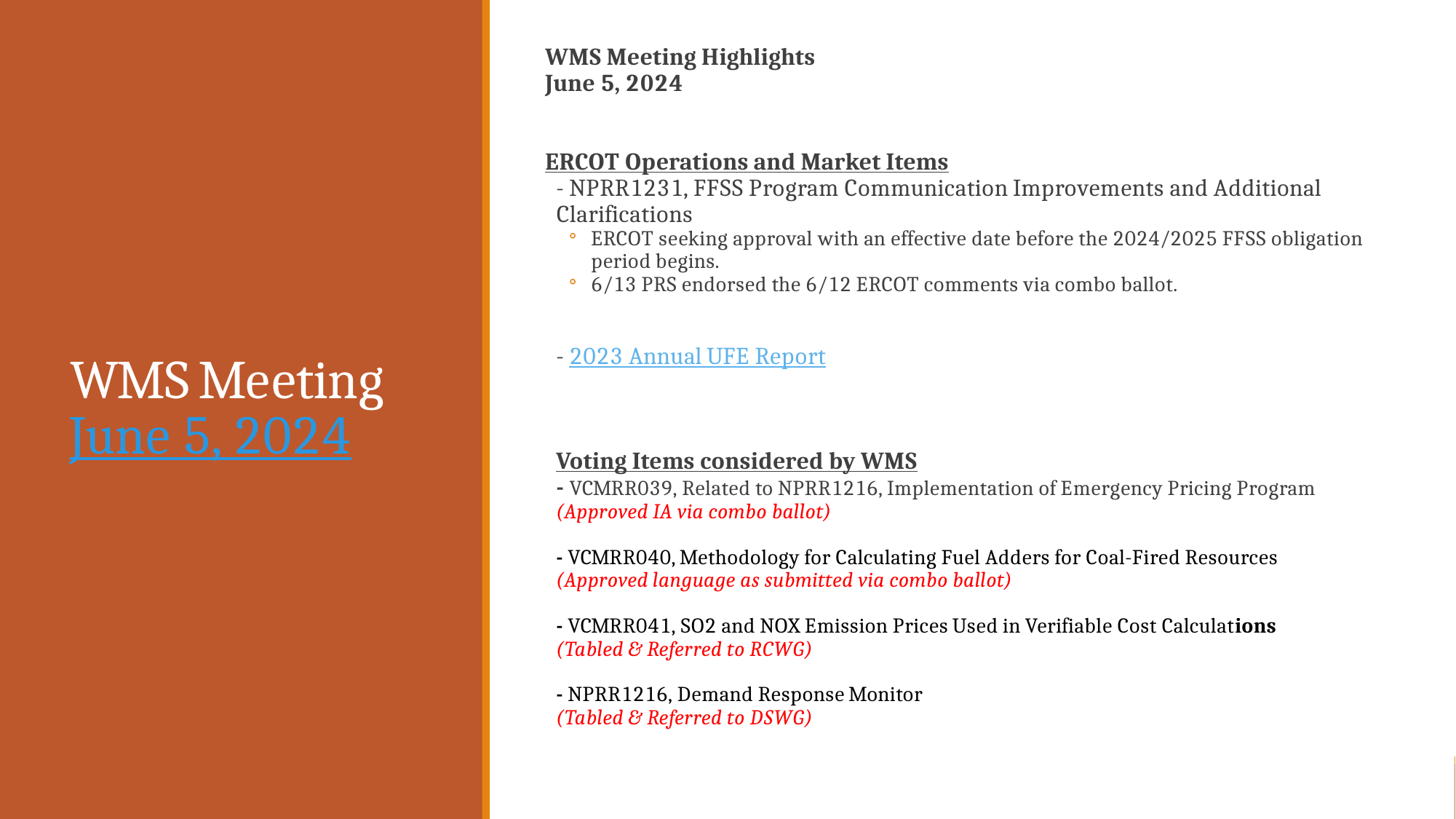

WMS Meeting Highlights
June 5, 2024

ERCOT Operations and Market Items
- NPRR1231, FFSS Program Communication Improvements and Additional Clarifications
ERCOT seeking approval with an effective date before the 2024/2025 FFSS obligation period begins.
6/13 PRS endorsed the 6/12 ERCOT comments via combo ballot.

- 2023 Annual UFE Report

Voting Items considered by WMS
- VCMRR039, Related to NPRR1216, Implementation of Emergency Pricing Program (Approved IA via combo ballot)

- VCMRR040, Methodology for Calculating Fuel Adders for Coal-Fired Resources
(Approved language as submitted via combo ballot)

- VCMRR041, SO2 and NOX Emission Prices Used in Verifiable Cost Calculations
(Tabled & Referred to RCWG)

- NPRR1216, Demand Response Monitor
(Tabled & Referred to DSWG)
# WMS Meeting  June 5, 2024